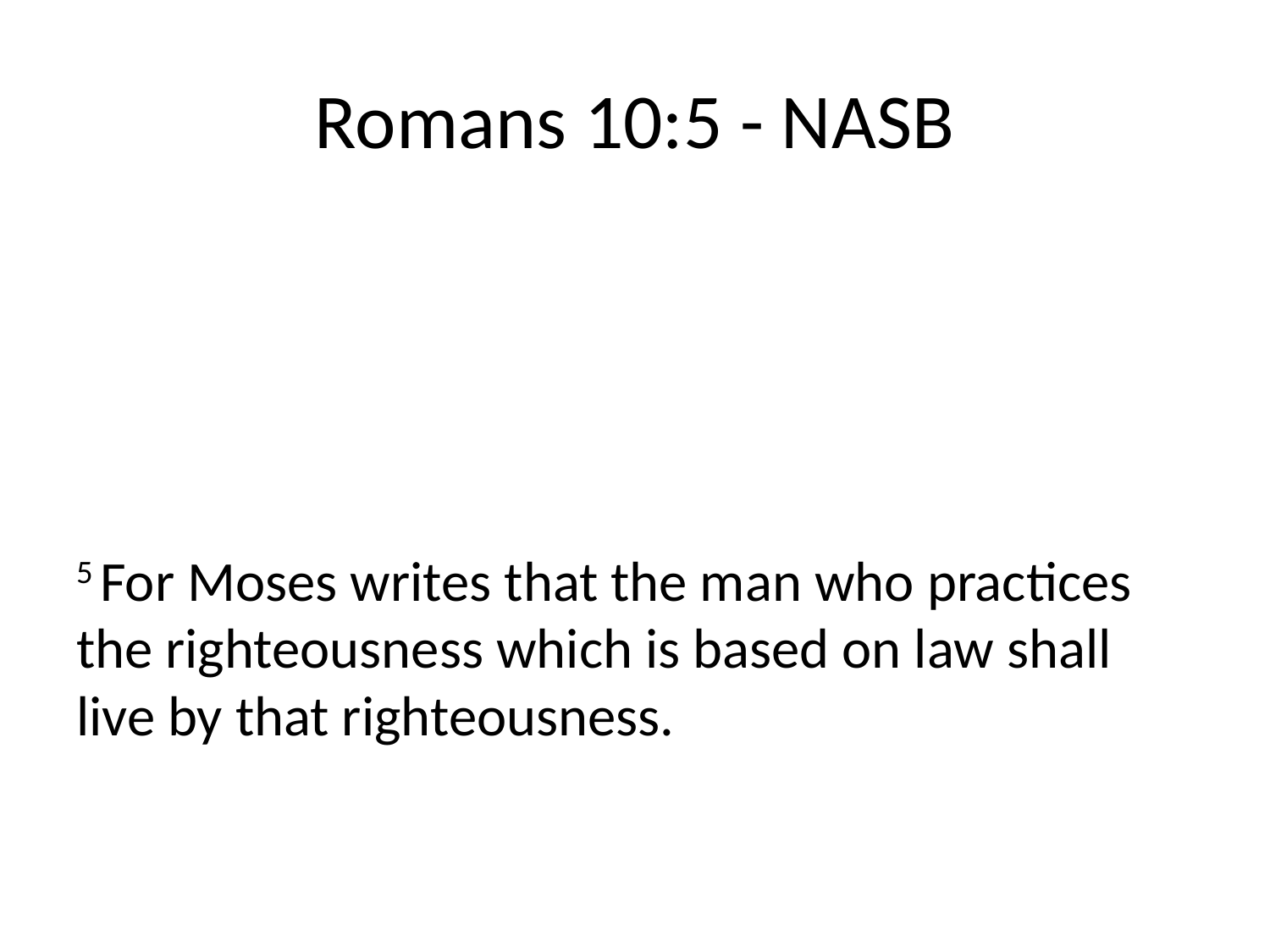

# Romans 10:5 - NASB

5 For Moses writes that the man who practices the righteousness which is based on law shall live by that righteousness.